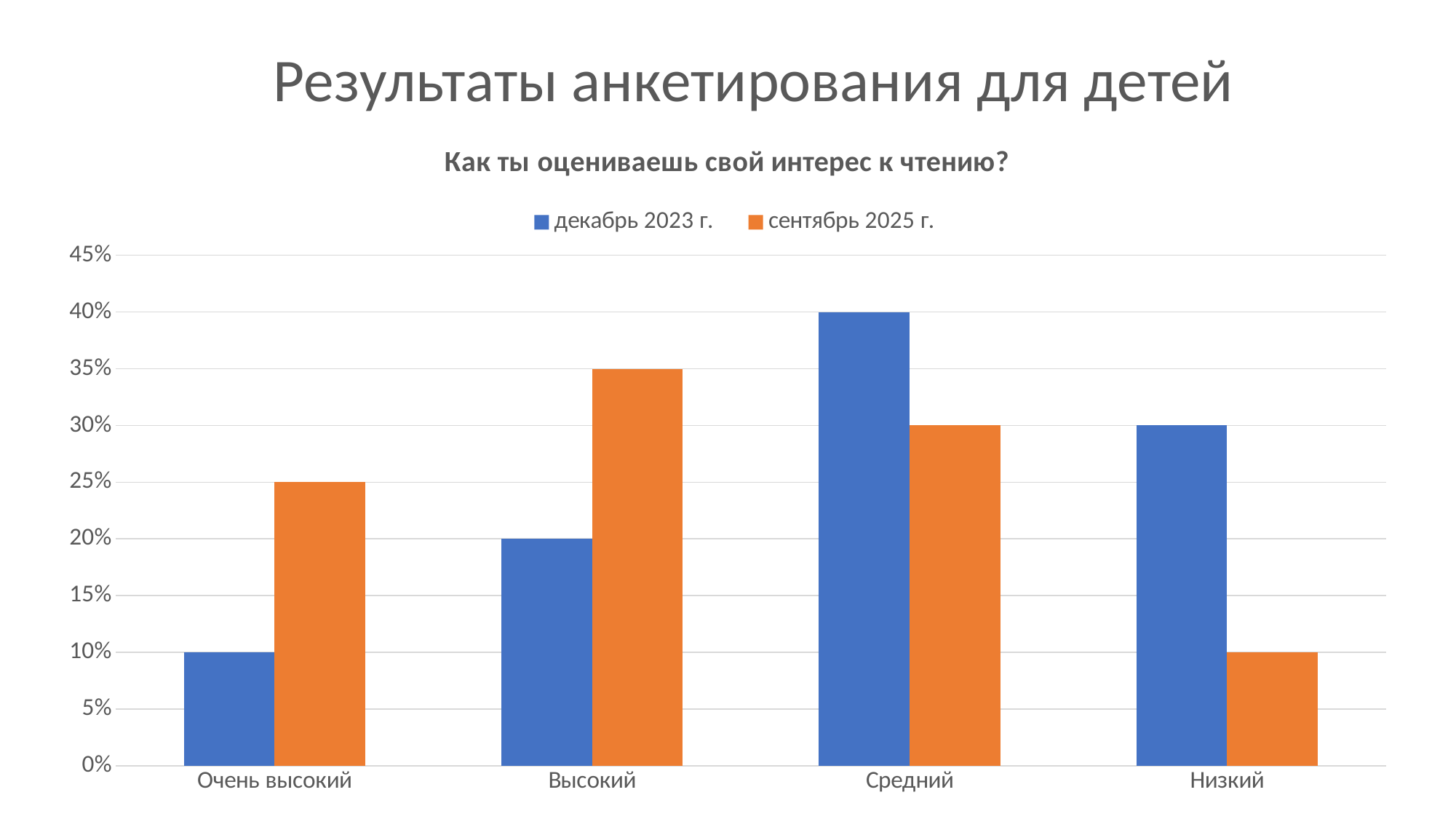

# Результаты анкетирования для детей

### Chart: Как ты оцениваешь свой интерес к чтению?

| Category | декабрь 2023 г. | сентябрь 2025 г. |
|---|---|---|
| Очень высокий | 0.1 | 0.25 |
| Высокий | 0.2 | 0.35 |
| Средний | 0.4 | 0.3 |
| Низкий | 0.3 | 0.1 |